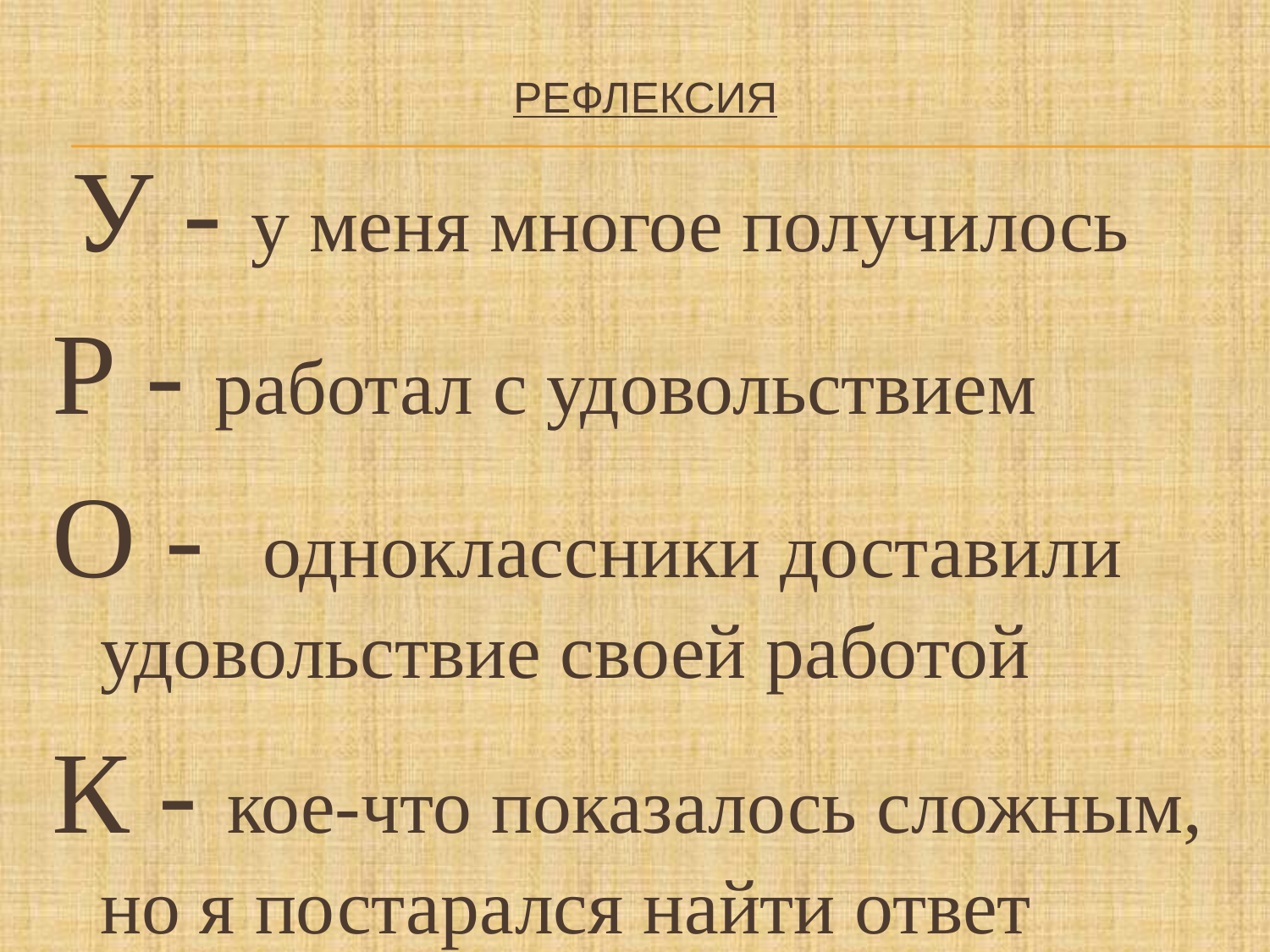

# Рефлексия
    У - у меня многое получилось
Р - работал с удовольствием
О -  одноклассники доставили удовольствие своей работой
К - кое-что показалось сложным, но я постарался найти ответ